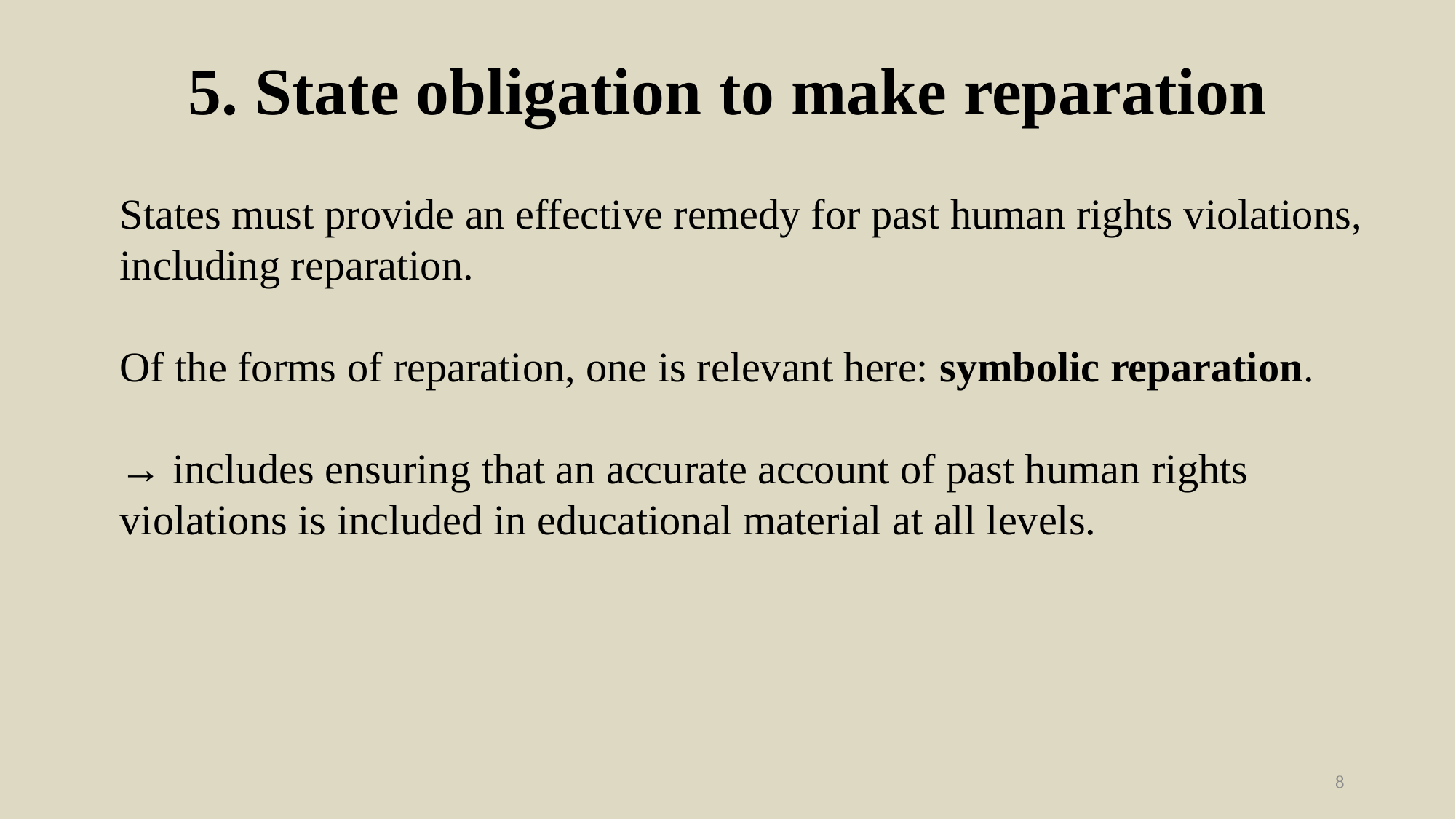

# 5. State obligation to make reparation

States must provide an effective remedy for past human rights violations, including reparation.

Of the forms of reparation, one is relevant here: symbolic reparation.

→ includes ensuring that an accurate account of past human rights violations is included in educational material at all levels.
8